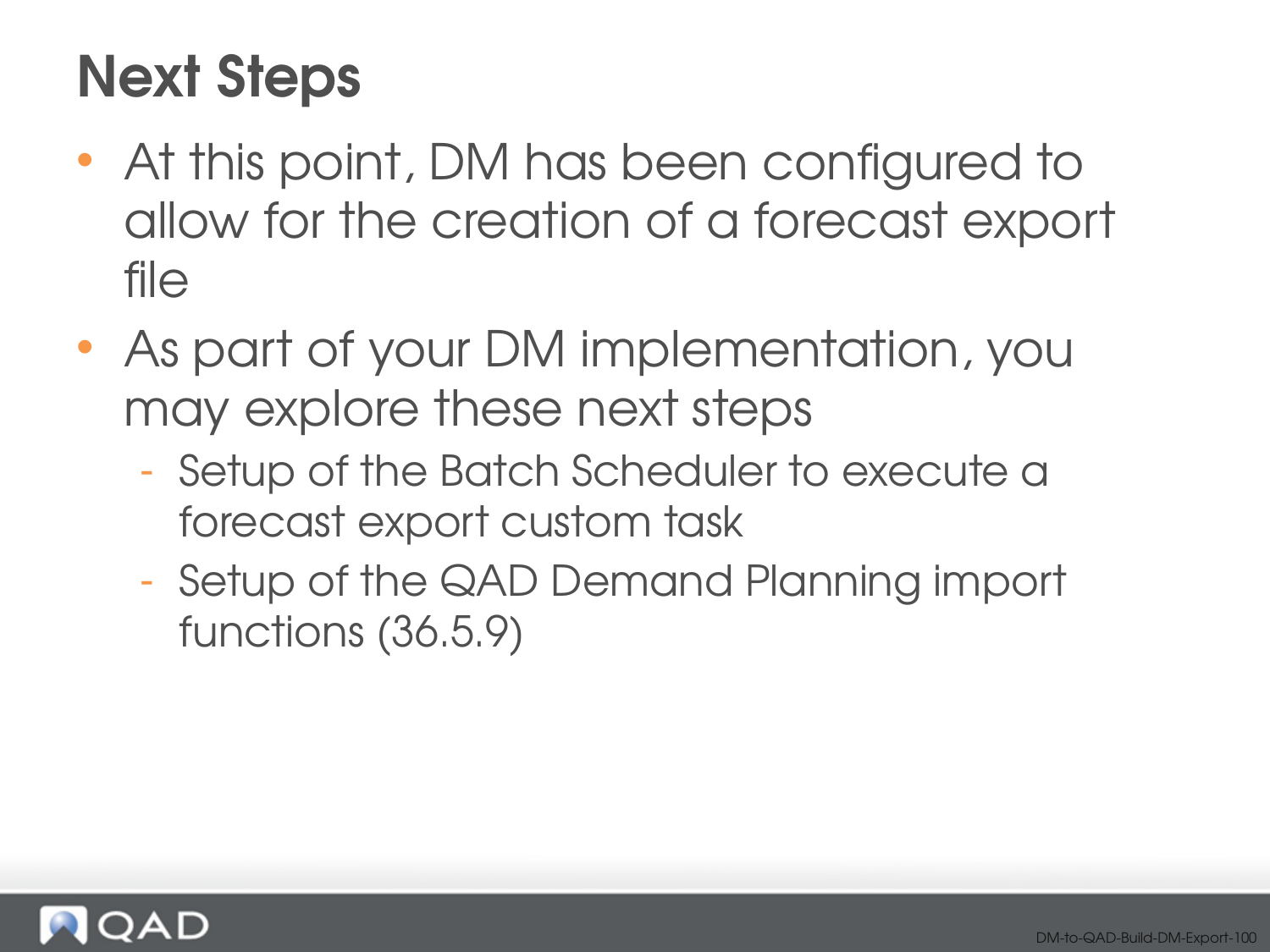

# Next Steps
At this point, DM has been configured to allow for the creation of a forecast export file
As part of your DM implementation, you may explore these next steps
Setup of the Batch Scheduler to execute a forecast export custom task
Setup of the QAD Demand Planning import functions (36.5.9)

DM-to-QAD-Build-DM-Export-100